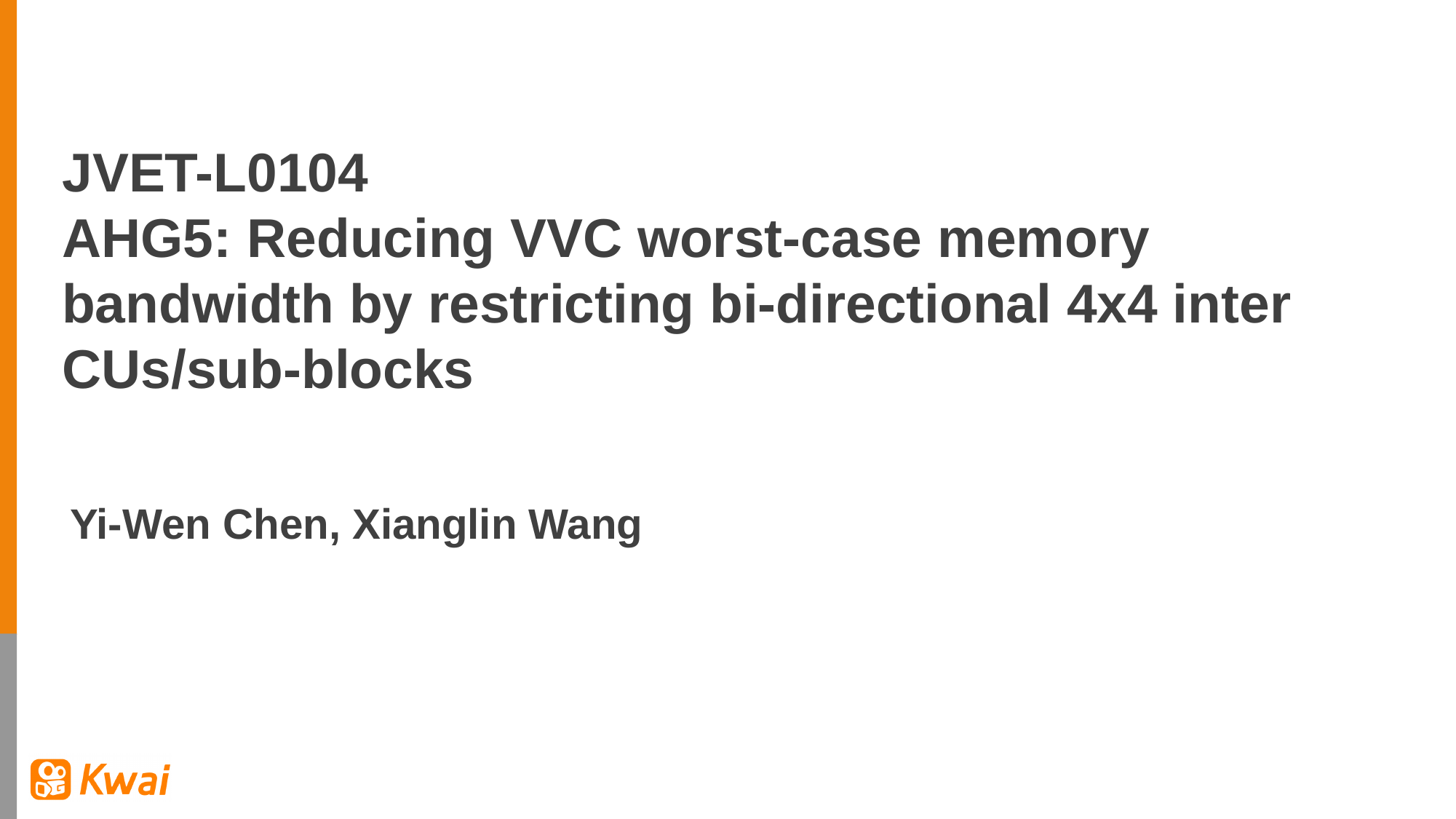

JVET-L0104
AHG5: Reducing VVC worst-case memory bandwidth by restricting bi-directional 4x4 inter CUs/sub-blocks
Yi-Wen Chen, Xianglin Wang